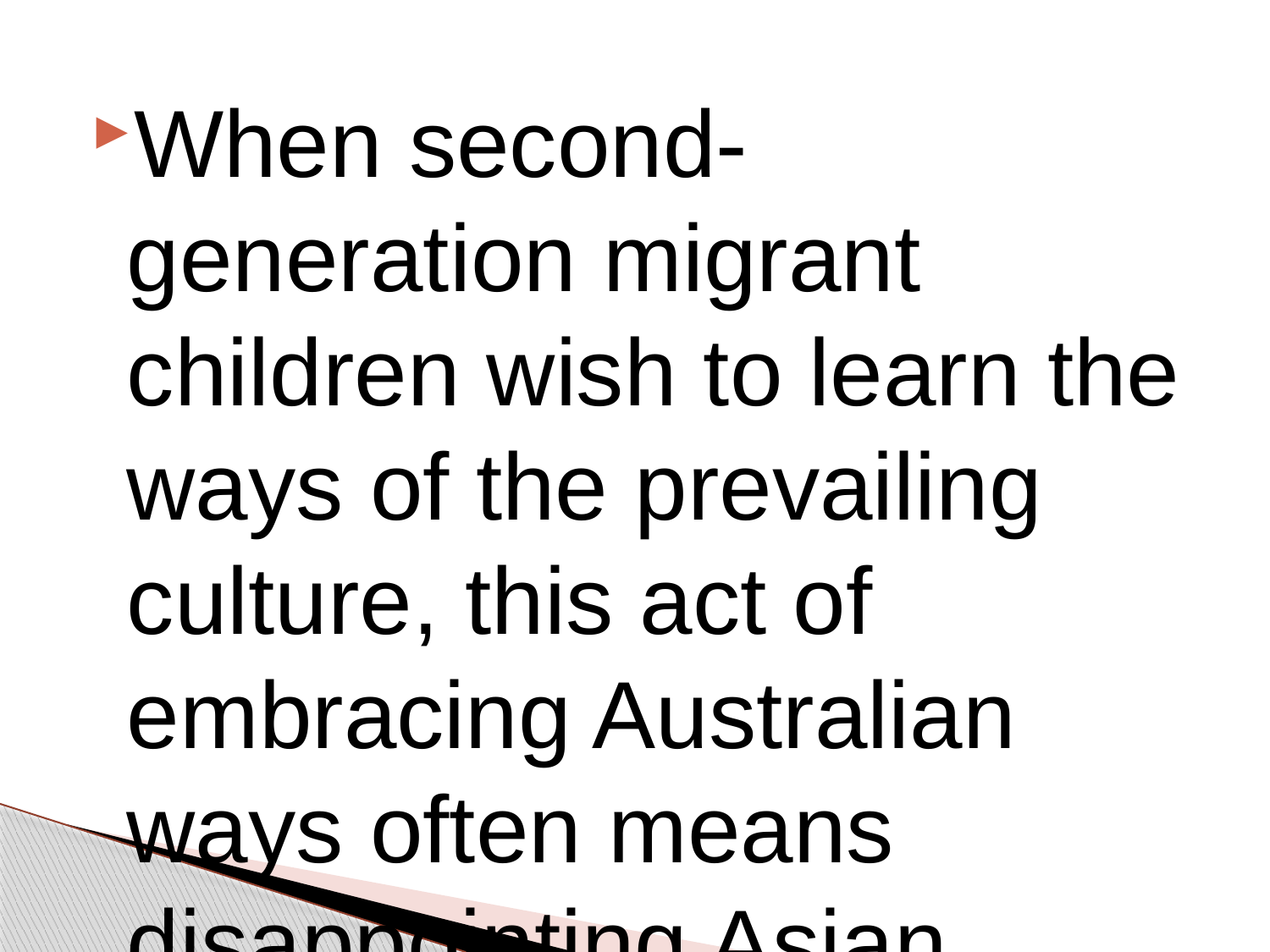

#
When second-generation migrant children wish to learn the ways of the prevailing culture, this act of embracing Australian ways often means disappointing Asian parents.